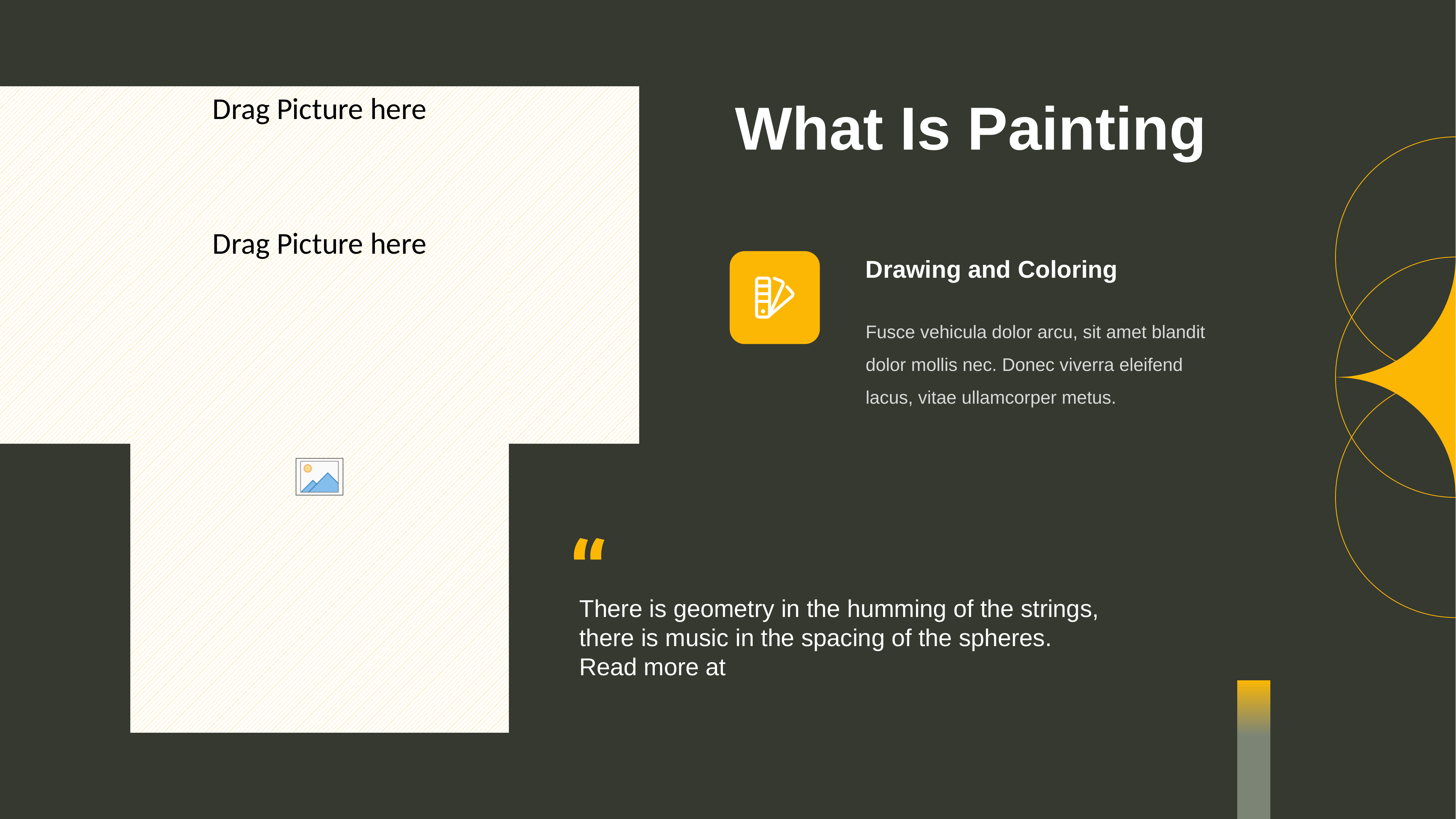

What Is Painting

Drawing and Coloring

Fusce vehicula dolor arcu, sit amet blandit dolor mollis nec. Donec viverra eleifend lacus, vitae ullamcorper metus.

There is geometry in the humming of the strings, there is music in the spacing of the spheres.
Read more at